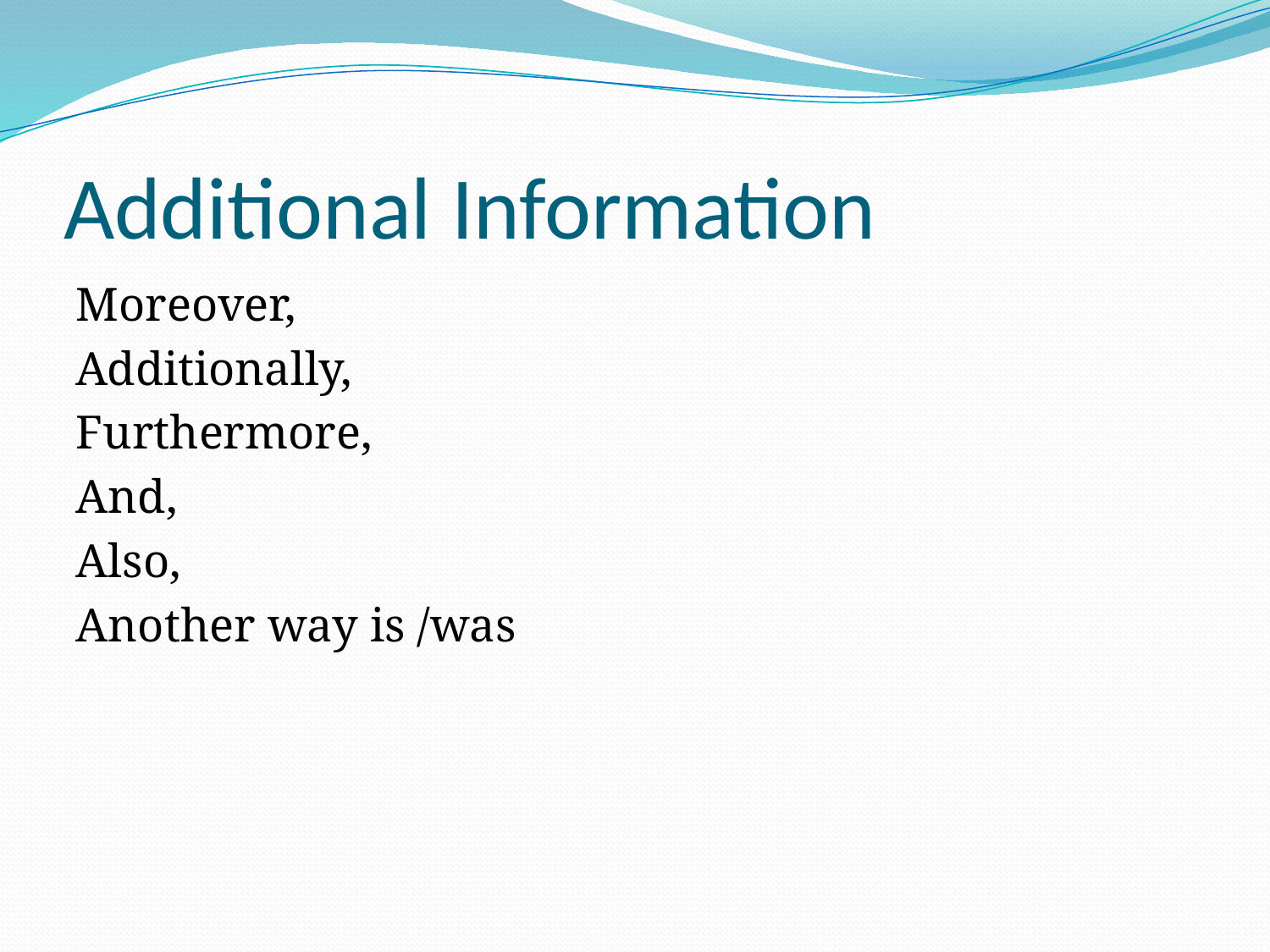

# Additional Information
Moreover,
Additionally,
Furthermore,
And,
Also,
Another way is /was